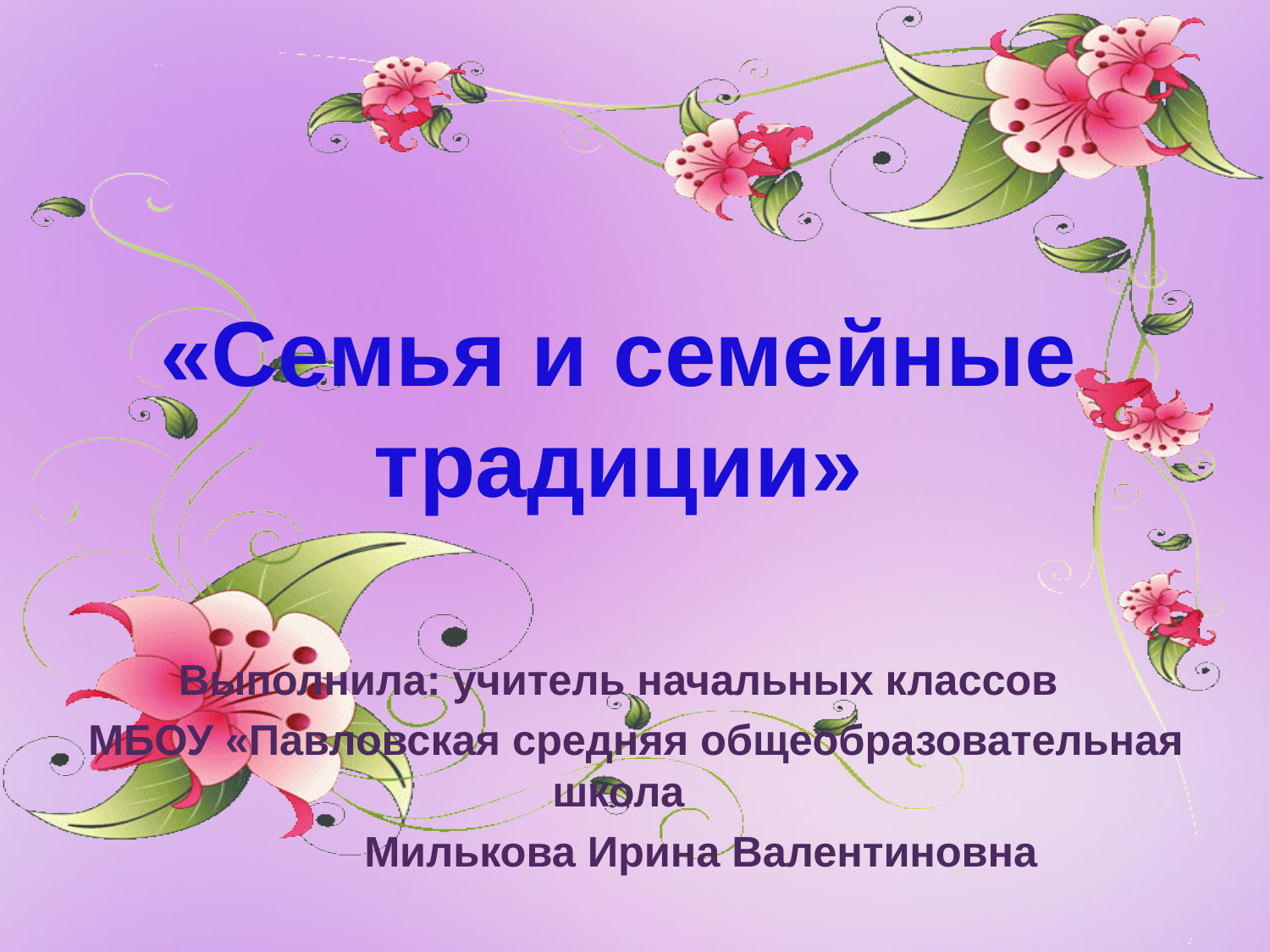

«Cемья и семейные традиции»

Выполнила: учитель начальных классов
   МБОУ «Павловская средняя общеобразовательная школа
                           Милькова Ирина Валентиновна